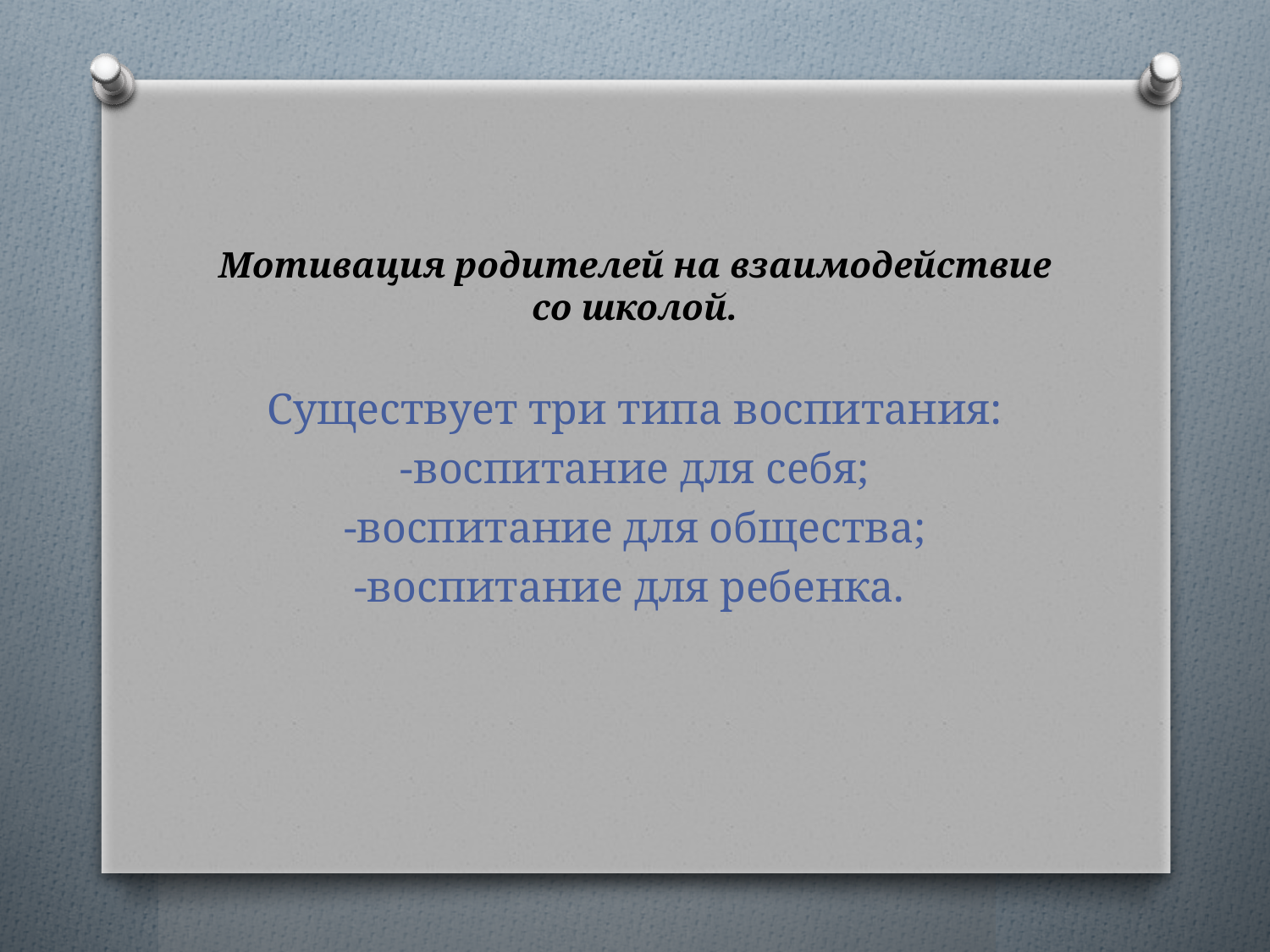

# Мотивация родителей на взаимодействие со школой.
Существует три типа воспитания:
-воспитание для себя;
-воспитание для общества;
-воспитание для ребенка.